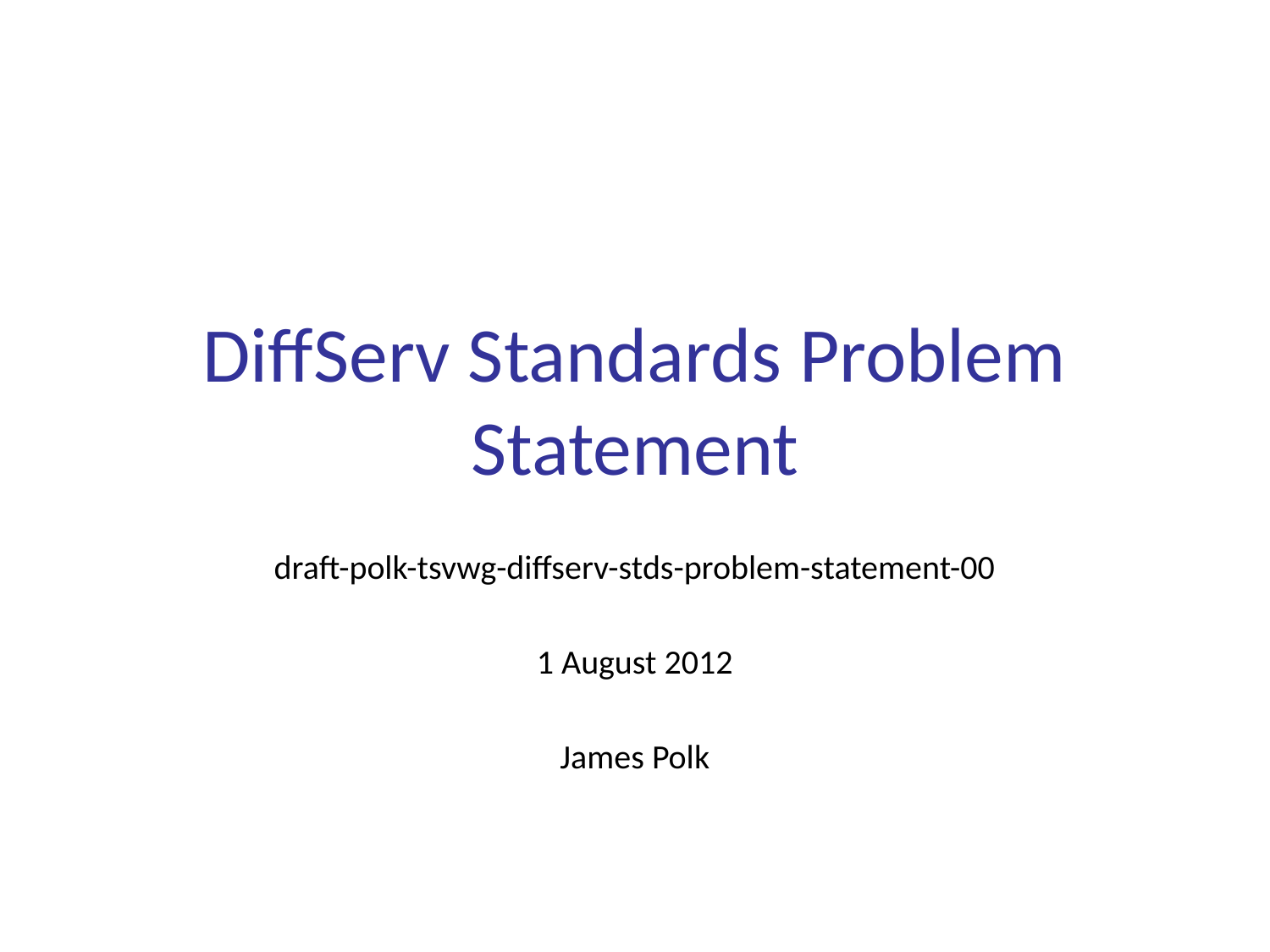

# DiffServ Standards Problem Statement
draft-polk-tsvwg-diffserv-stds-problem-statement-00

1 August 2012

James Polk